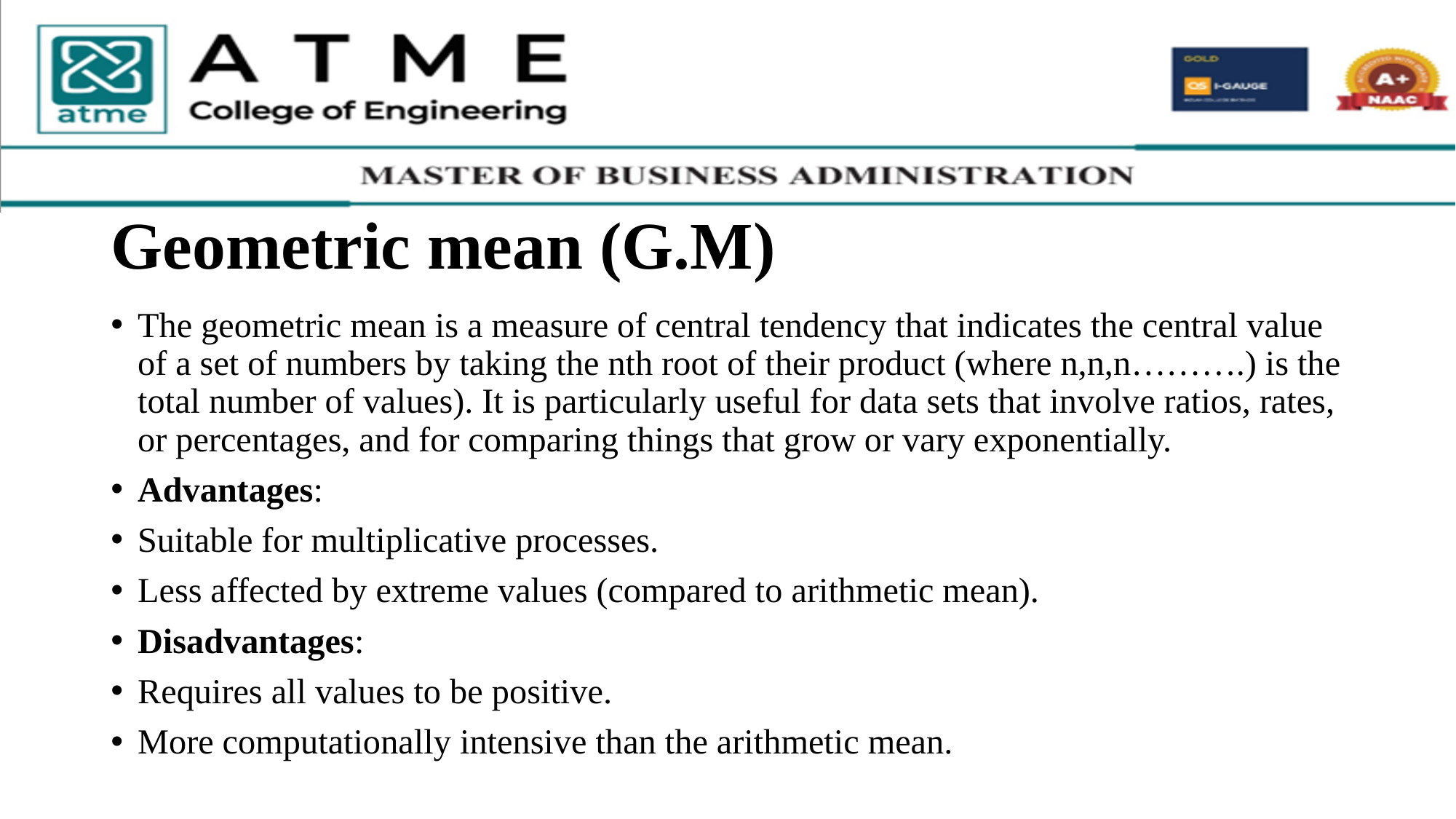

# Geometric mean (G.M)
The geometric mean is a measure of central tendency that indicates the central value of a set of numbers by taking the nth root of their product (where n,n,n……….) is the total number of values). It is particularly useful for data sets that involve ratios, rates, or percentages, and for comparing things that grow or vary exponentially.
Advantages:
Suitable for multiplicative processes.
Less affected by extreme values (compared to arithmetic mean).
Disadvantages:
Requires all values to be positive.
More computationally intensive than the arithmetic mean.